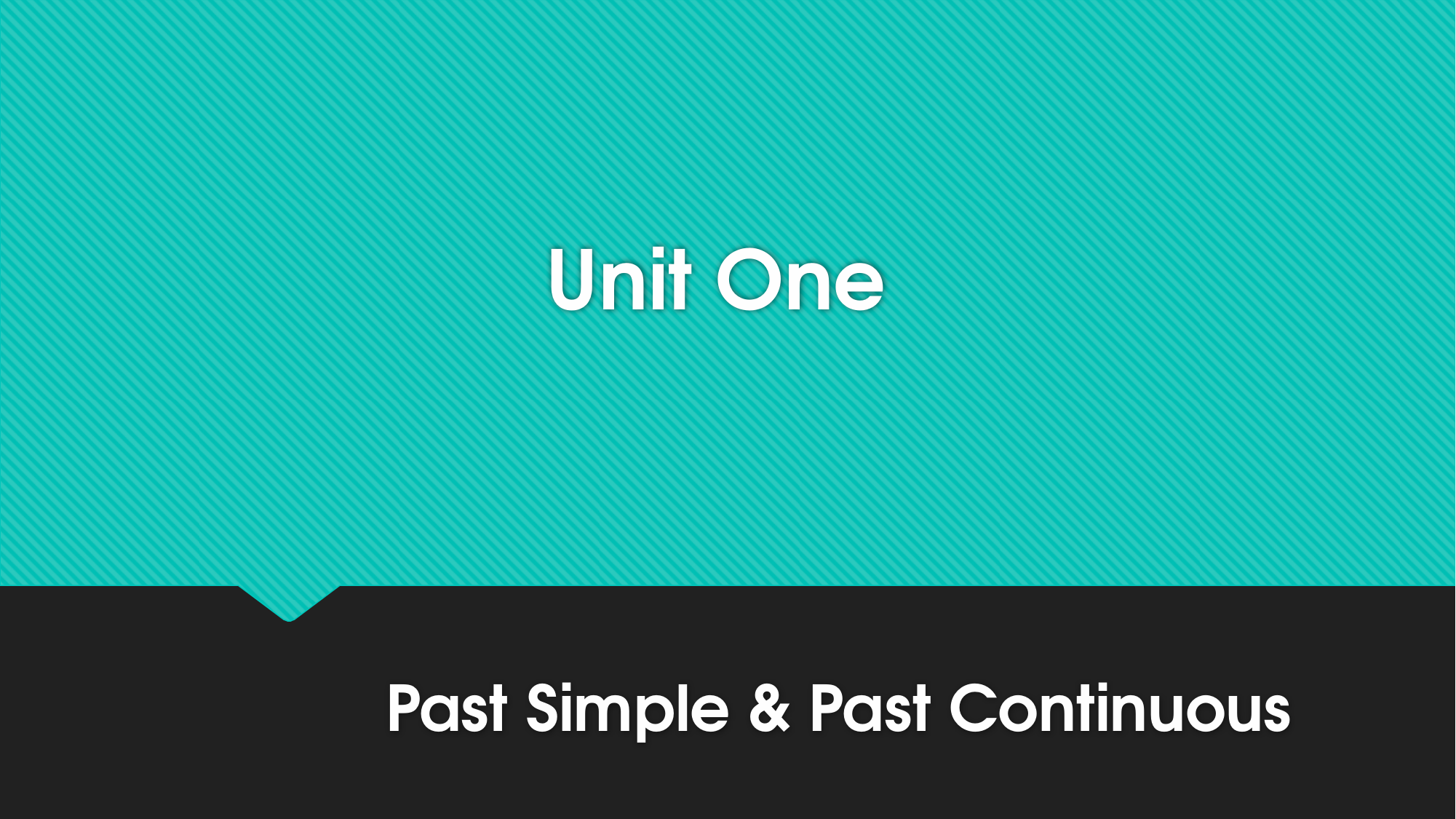

# Unit One
Past Simple & Past Continuous